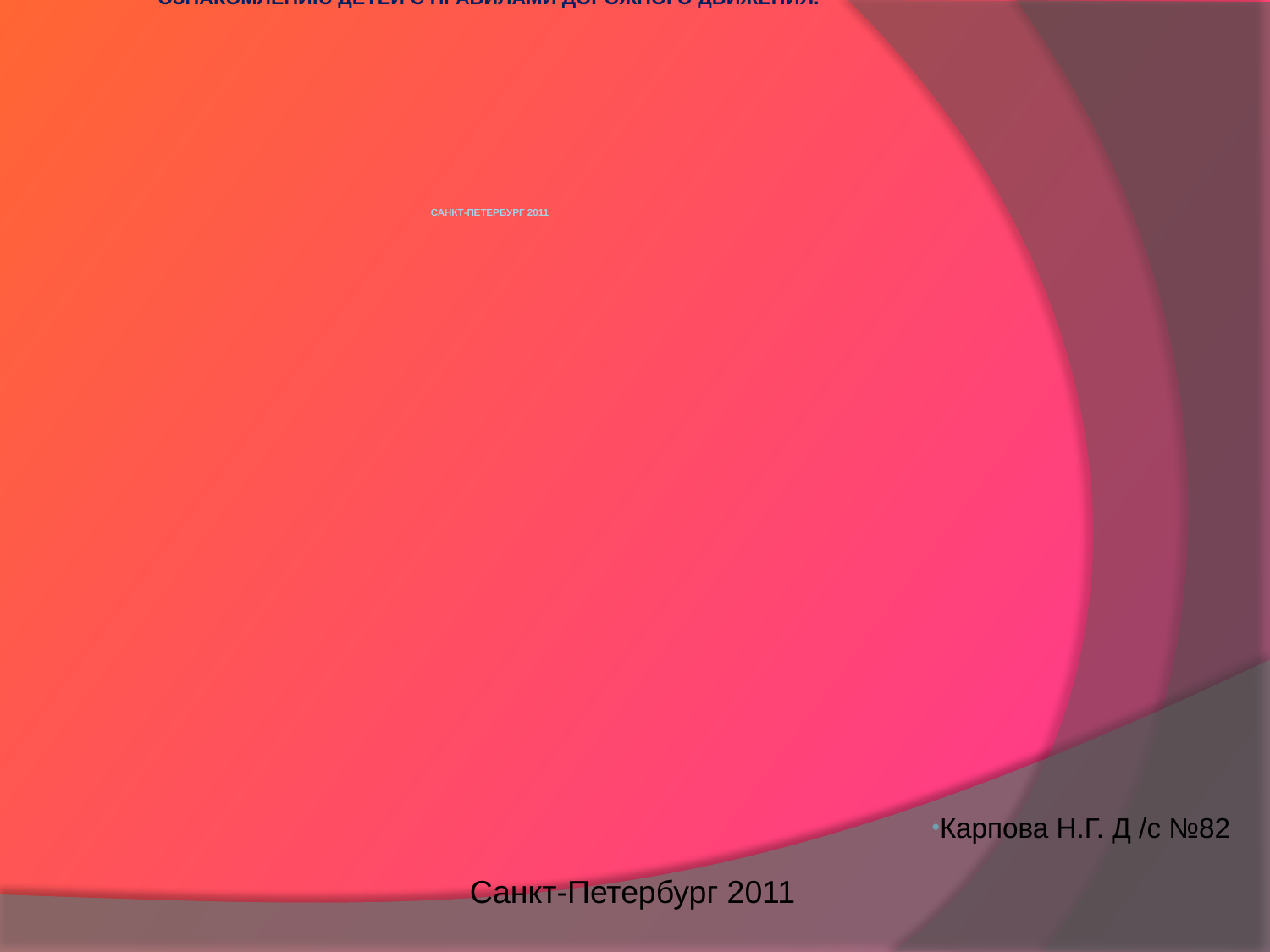

# Система работы ДОУ по профилактике дорожно-транспортного травматизма и ознакомлению детей с правилами дорожного движения.  Санкт-Петербург 2011

Карпова Н.Г. Д /с №82
Санкт-Петербург 2011